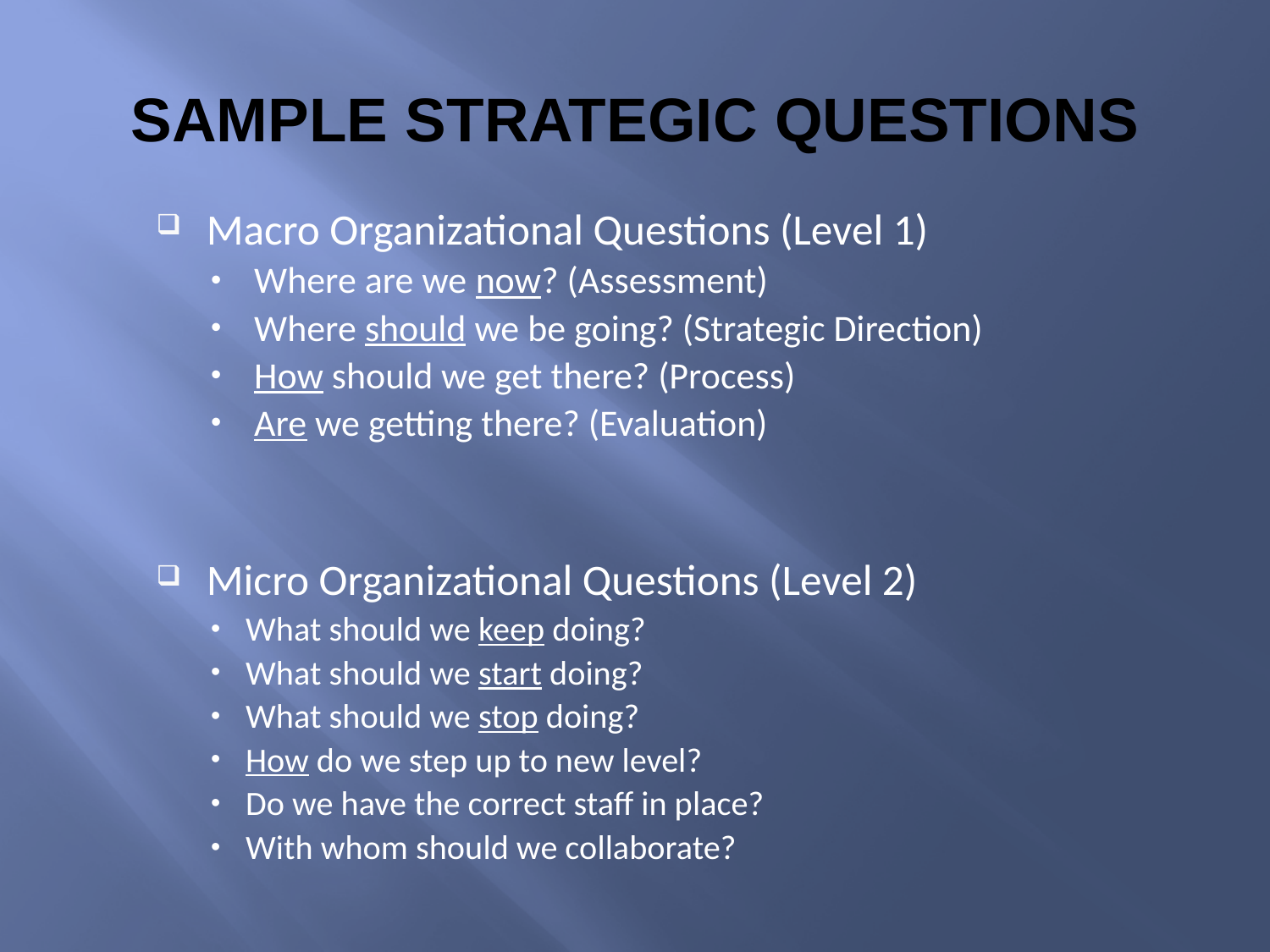

# SAMPLE STRATEGIC QUESTIONS
Macro Organizational Questions (Level 1)
 Where are we now? (Assessment)
 Where should we be going? (Strategic Direction)
 How should we get there? (Process)
 Are we getting there? (Evaluation)

Micro Organizational Questions (Level 2)
What should we keep doing?
What should we start doing?
What should we stop doing?
How do we step up to new level?
Do we have the correct staff in place?
With whom should we collaborate?